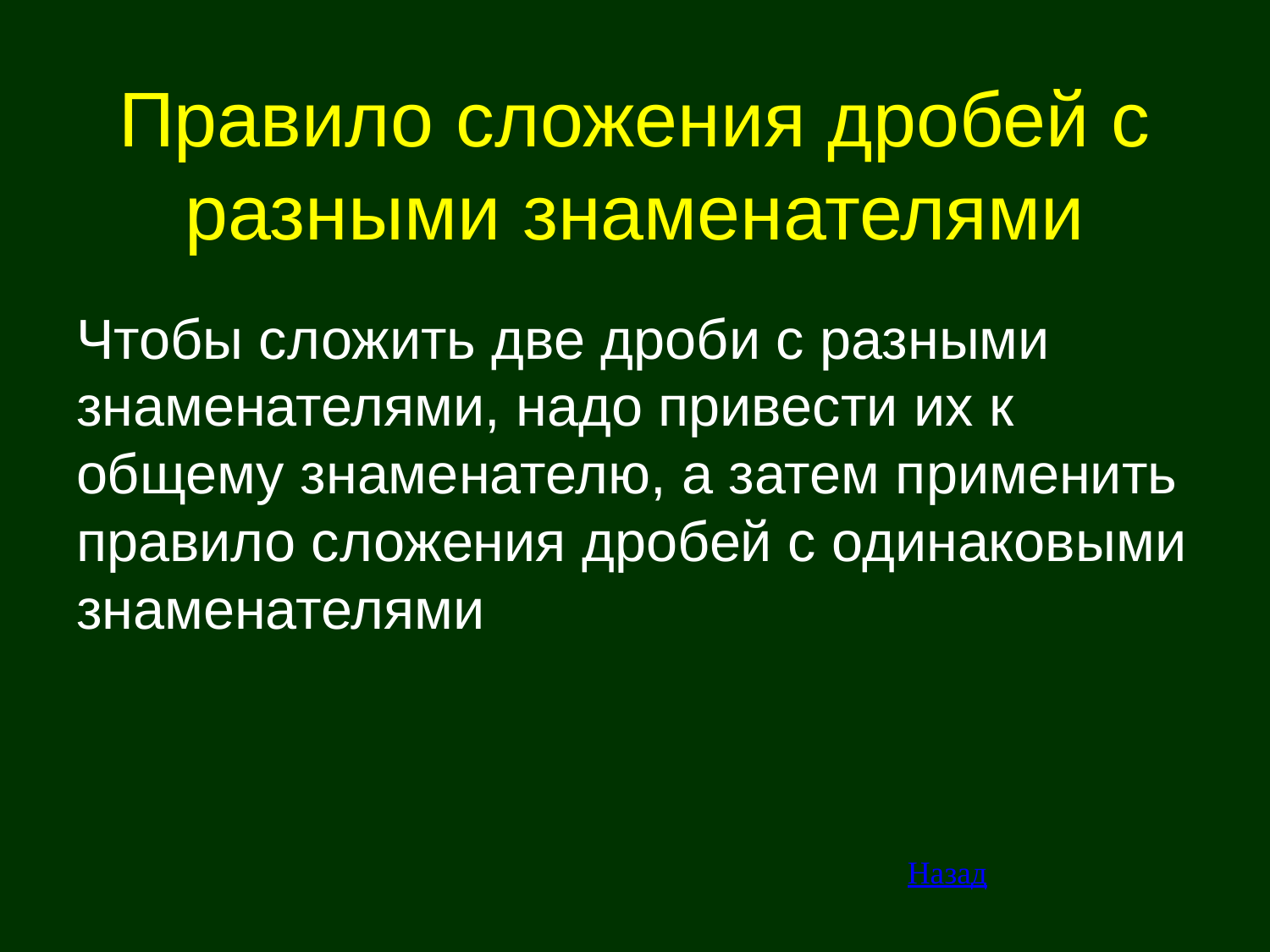

# Правило сложения дробей с разными знаменателями
Чтобы сложить две дроби с разными знаменателями, надо привести их к общему знаменателю, а затем применить правило сложения дробей с одинаковыми знаменателями
Назад